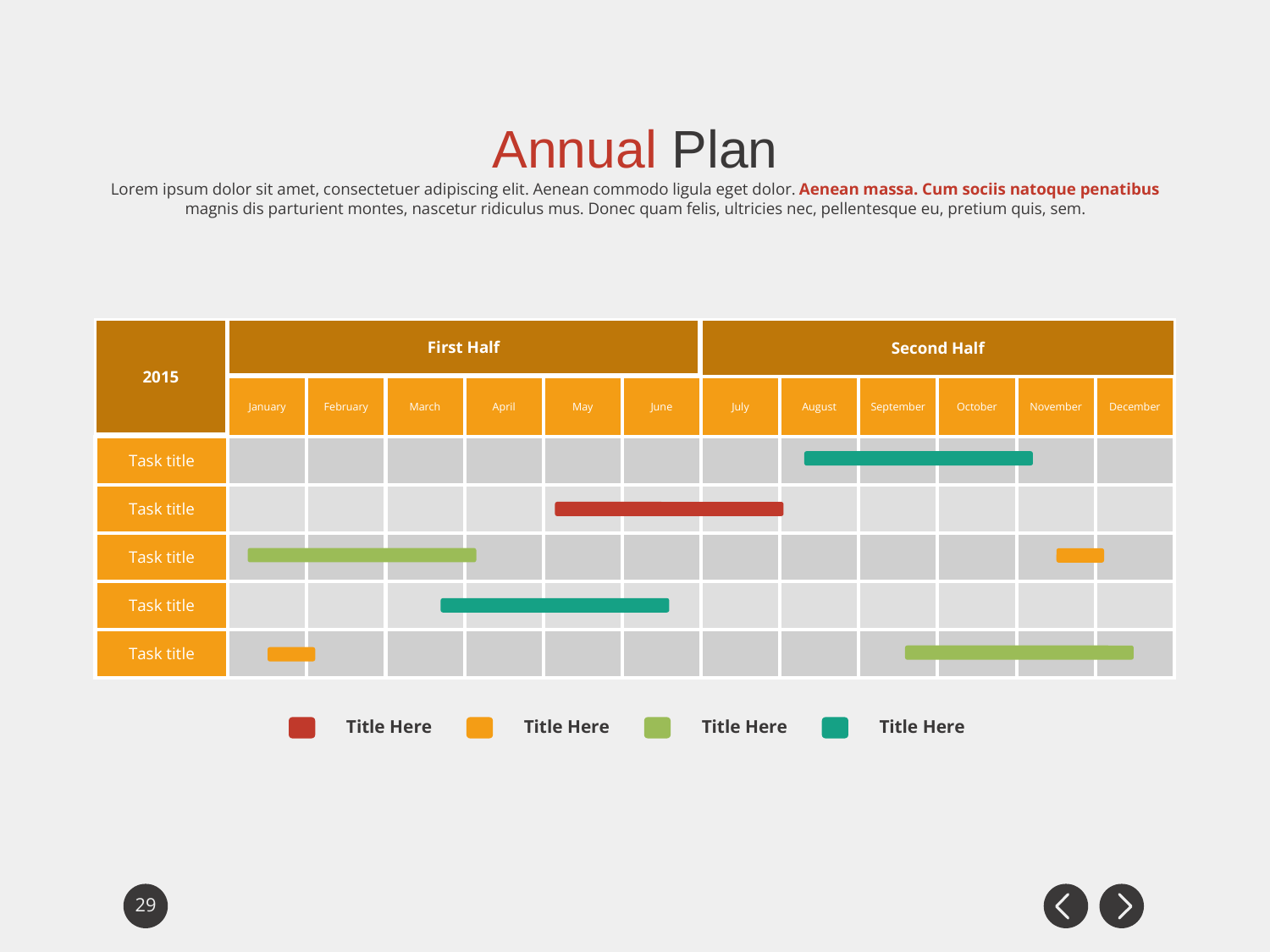

Annual Plan
Lorem ipsum dolor sit amet, consectetuer adipiscing elit. Aenean commodo ligula eget dolor. Aenean massa. Cum sociis natoque penatibus magnis dis parturient montes, nascetur ridiculus mus. Donec quam felis, ultricies nec, pellentesque eu, pretium quis, sem.
2015
First Half
Second Half
|  | January | February | March | April | May | June | July | August | September | October | November | December |
| --- | --- | --- | --- | --- | --- | --- | --- | --- | --- | --- | --- | --- |
| Task title |  |  |  |  |  |  |  |  |  |  |  |  |
| Task title |  |  |  |  |  |  |  |  |  |  |  |  |
| Task title |  |  |  |  |  |  |  |  |  |  |  |  |
| Task title |  |  |  |  |  |  |  |  |  |  |  |  |
| Task title |  |  |  |  |  |  |  |  |  |  |  |  |

Title Here
Title Here
Title Here
Title Here